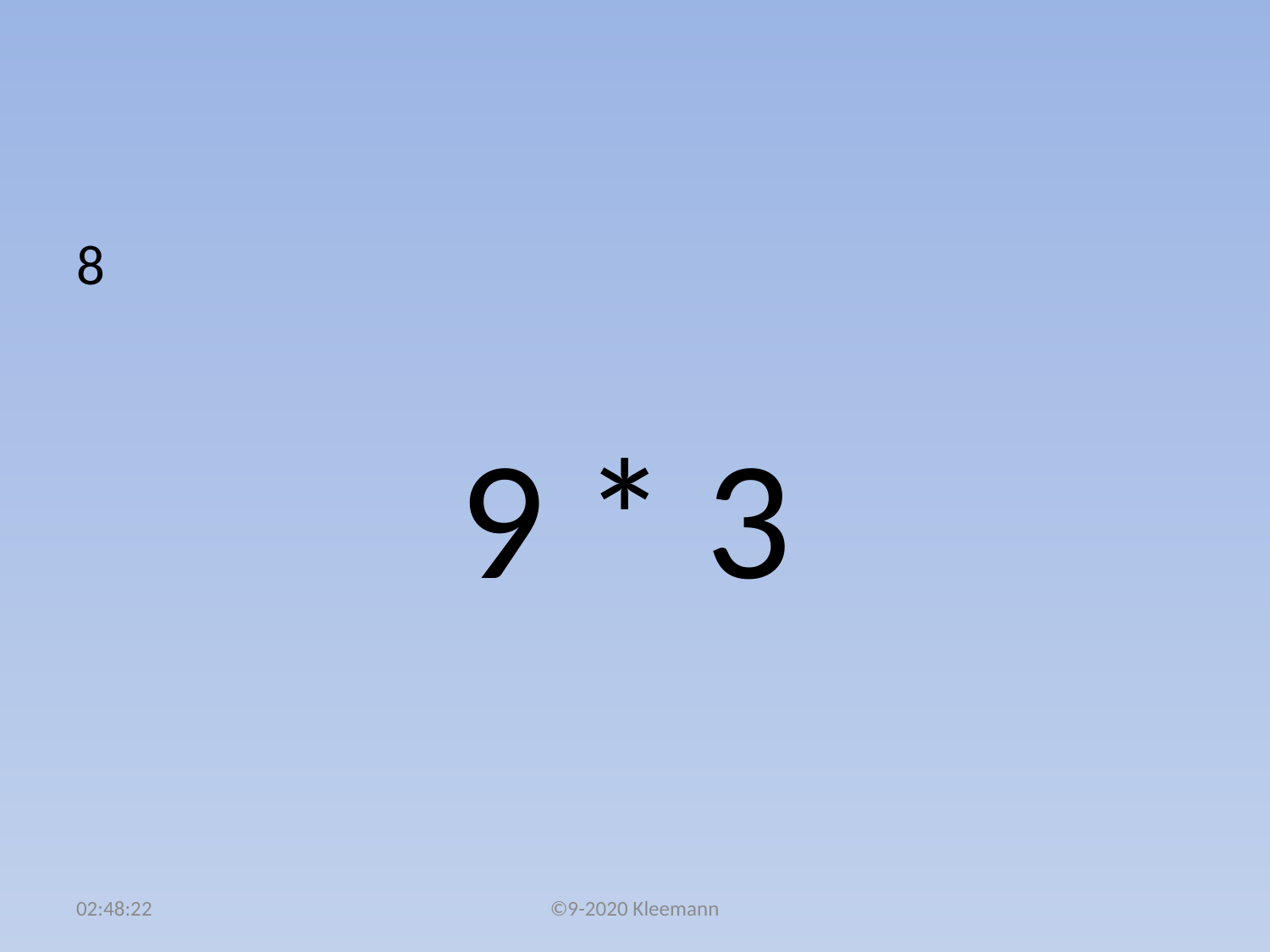

#
8

          9 * 3
02:48:22
©9-2020 Kleemann